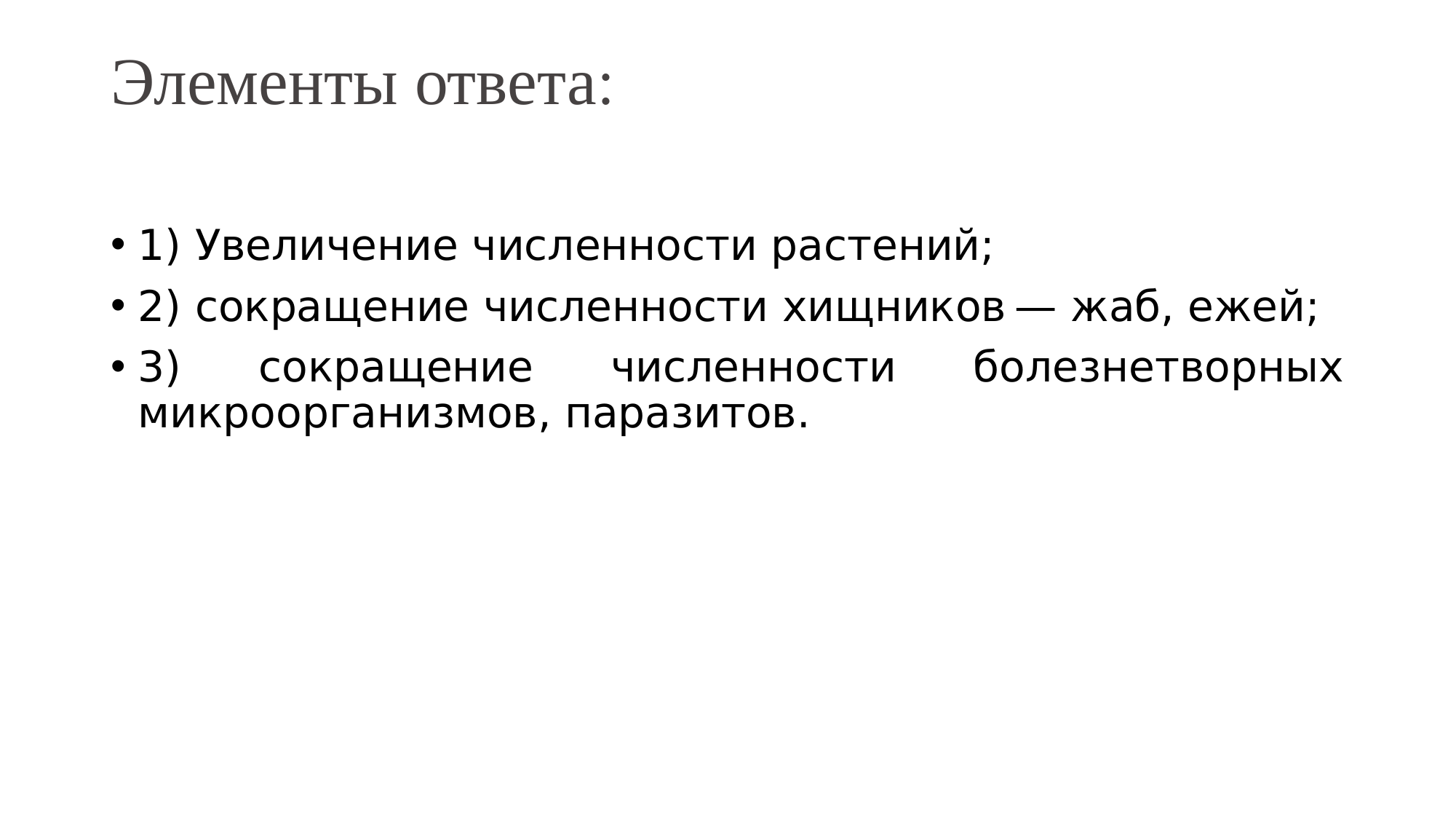

# Элементы ответа:
1) Увеличение численности растений;
2) сокращение численности хищников — жаб, ежей;
3) сокращение численности болезнетворных микроорганизмов, паразитов.